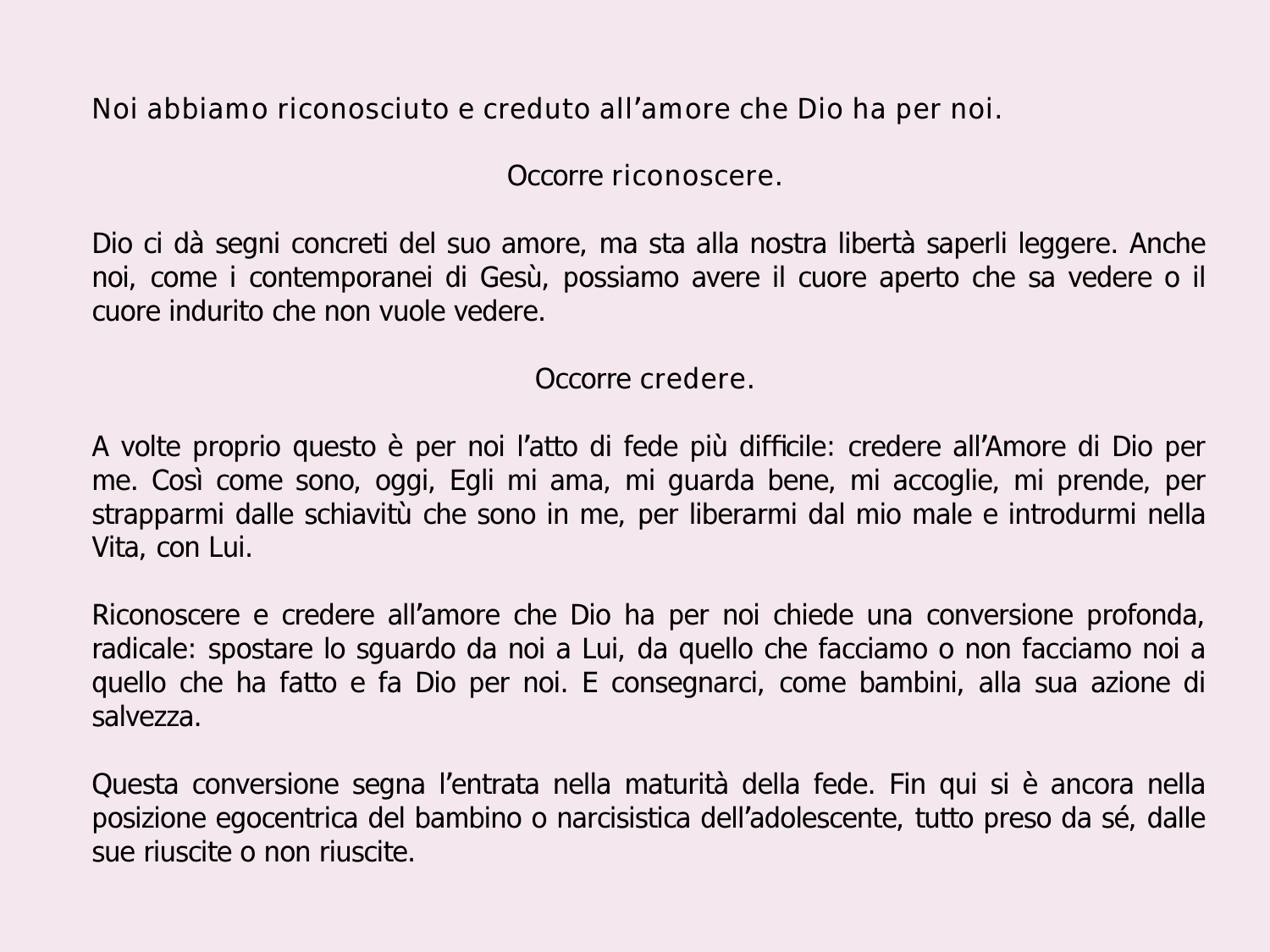

Noi abbiamo riconosciuto e creduto all’amore che Dio ha per noi.

Occorre riconoscere.

Dio ci dà segni concreti del suo amore, ma sta alla nostra libertà saperli leggere. Anche noi, come i contemporanei di Gesù, possiamo avere il cuore aperto che sa vedere o il cuore indurito che non vuole vedere.

Occorre credere.

A volte proprio questo è per noi l’atto di fede più difficile: credere all’Amore di Dio per me. Così come sono, oggi, Egli mi ama, mi guarda bene, mi accoglie, mi prende, per strapparmi dalle schiavitù che sono in me, per liberarmi dal mio male e introdurmi nella Vita, con Lui.

Riconoscere e credere all’amore che Dio ha per noi chiede una conversione profonda, radicale: spostare lo sguardo da noi a Lui, da quello che facciamo o non facciamo noi a quello che ha fatto e fa Dio per noi. E consegnarci, come bambini, alla sua azione di salvezza.

Questa conversione segna l’entrata nella maturità della fede. Fin qui si è ancora nella posizione egocentrica del bambino o narcisistica dell’adolescente, tutto preso da sé, dalle sue riuscite o non riuscite.